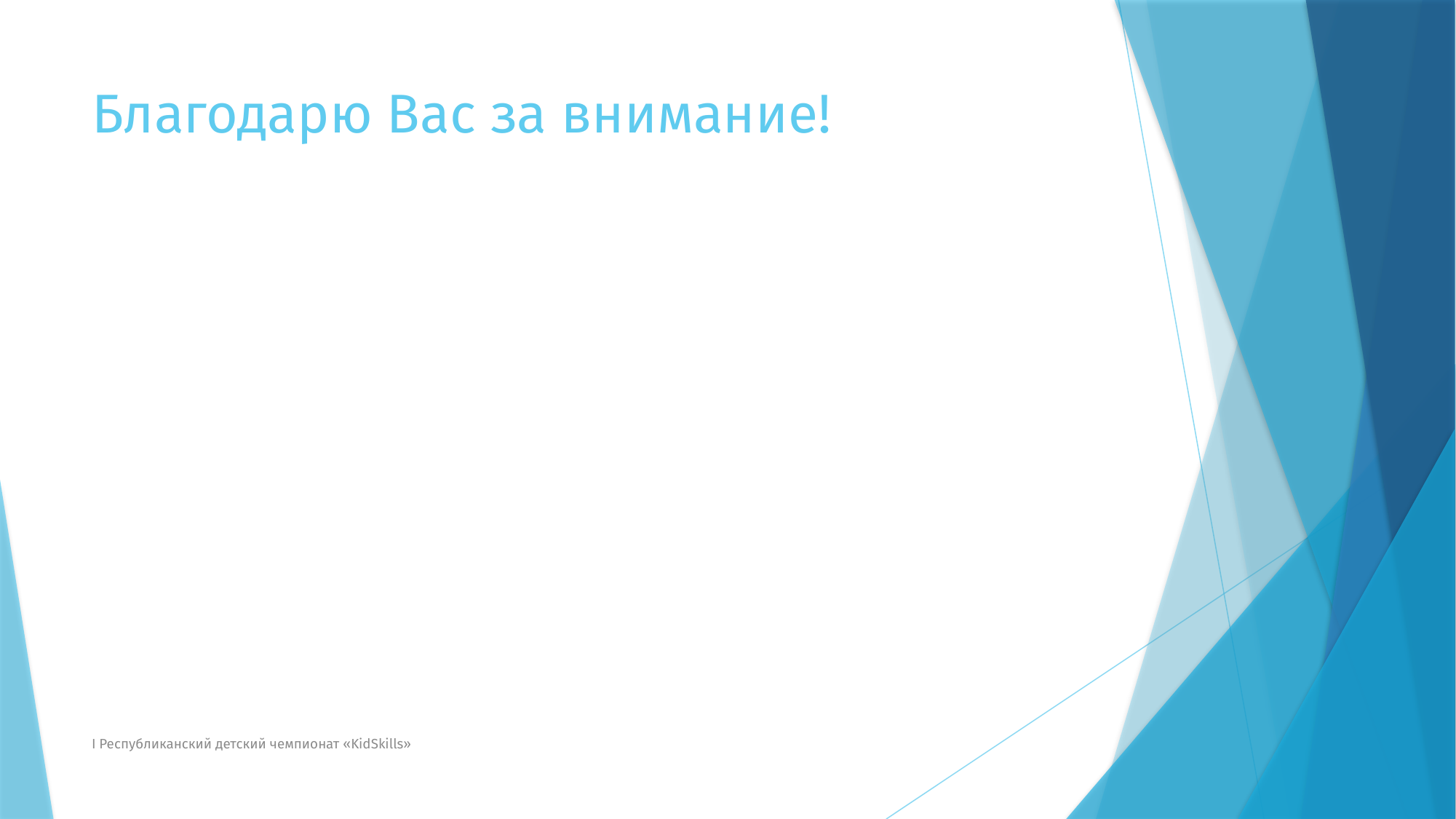

# Благодарю Вас за внимание!

I Республиканский детский чемпионат «KidSkills»